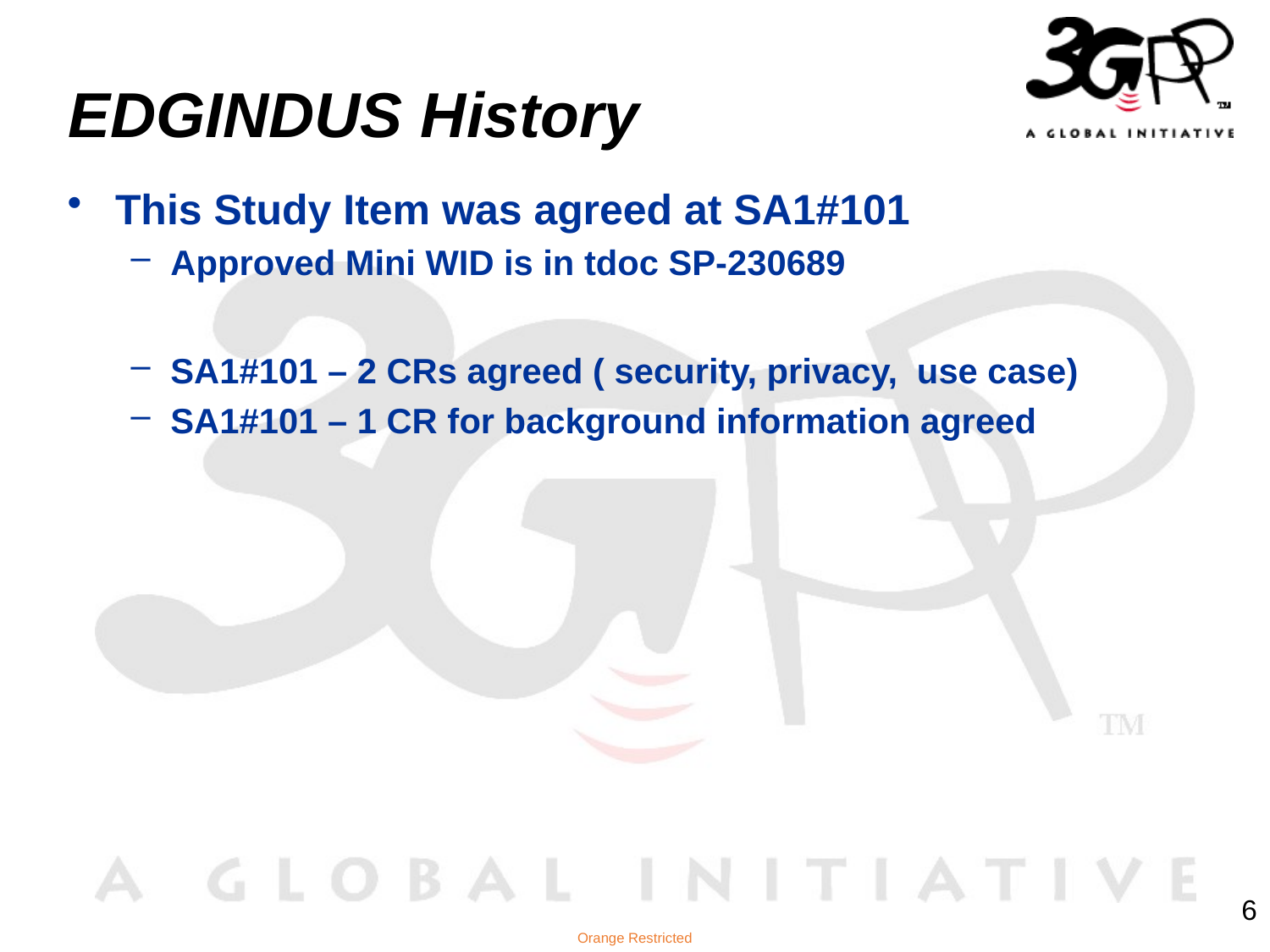

# EDGINDUS History
This Study Item was agreed at SA1#101
Approved Mini WID is in tdoc SP-230689

SA1#101 – 2 CRs agreed ( security, privacy,  use case)
SA1#101 – 1 CR for background information agreed

6